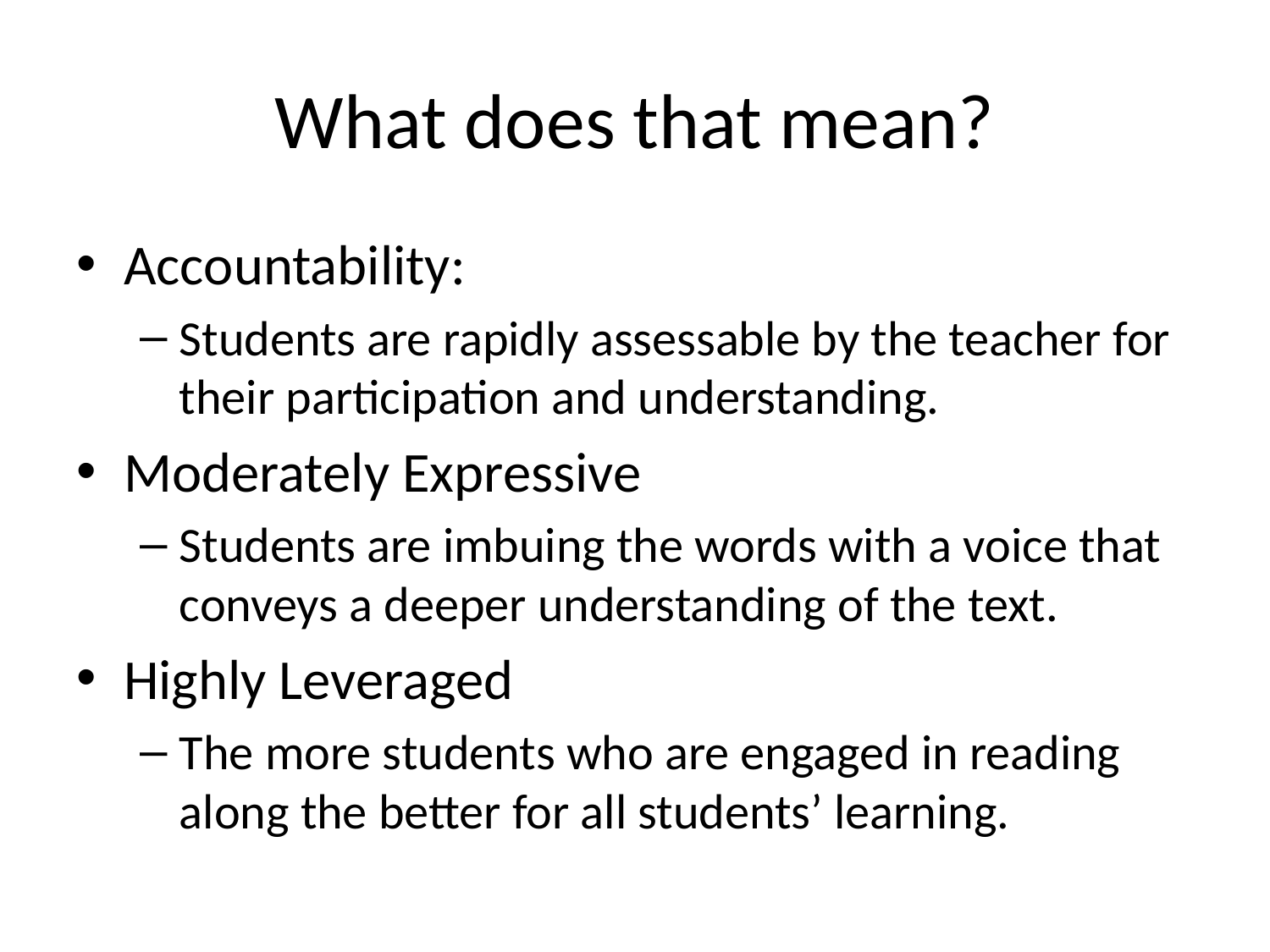

# What does that mean?
Accountability:
Students are rapidly assessable by the teacher for their participation and understanding.
Moderately Expressive
Students are imbuing the words with a voice that conveys a deeper understanding of the text.
Highly Leveraged
The more students who are engaged in reading along the better for all students’ learning.